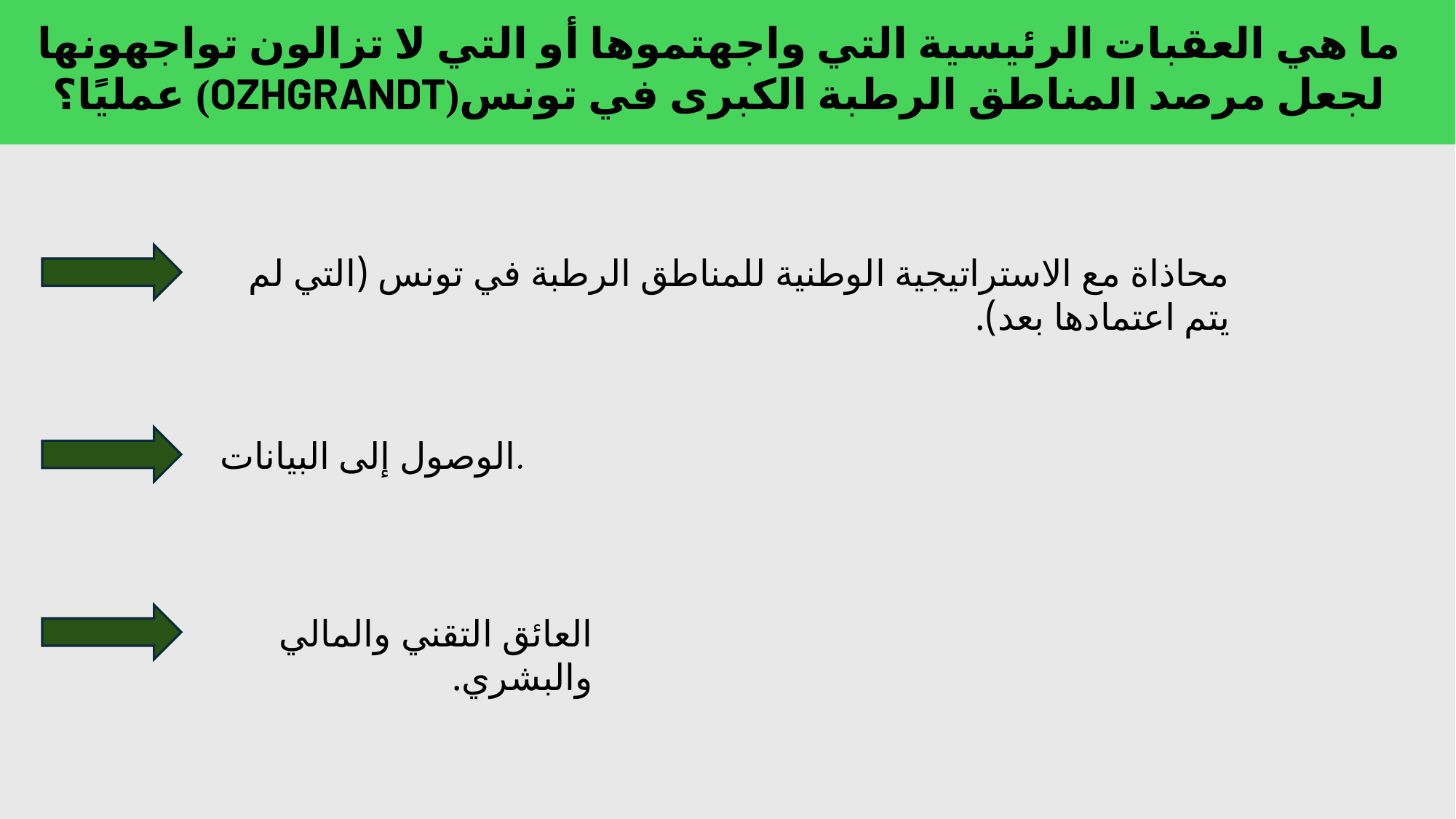

ما هي العقبات الرئيسية التي واجهتموها أو التي لا تزالون تواجهونها لجعل مرصد المناطق الرطبة الكبرى في تونس(OZHGRANDT) عمليًا؟

محاذاة مع الاستراتيجية الوطنية للمناطق الرطبة في تونس (التي لم يتم اعتمادها بعد).

الوصول إلى البيانات.

العائق التقني والمالي والبشري.